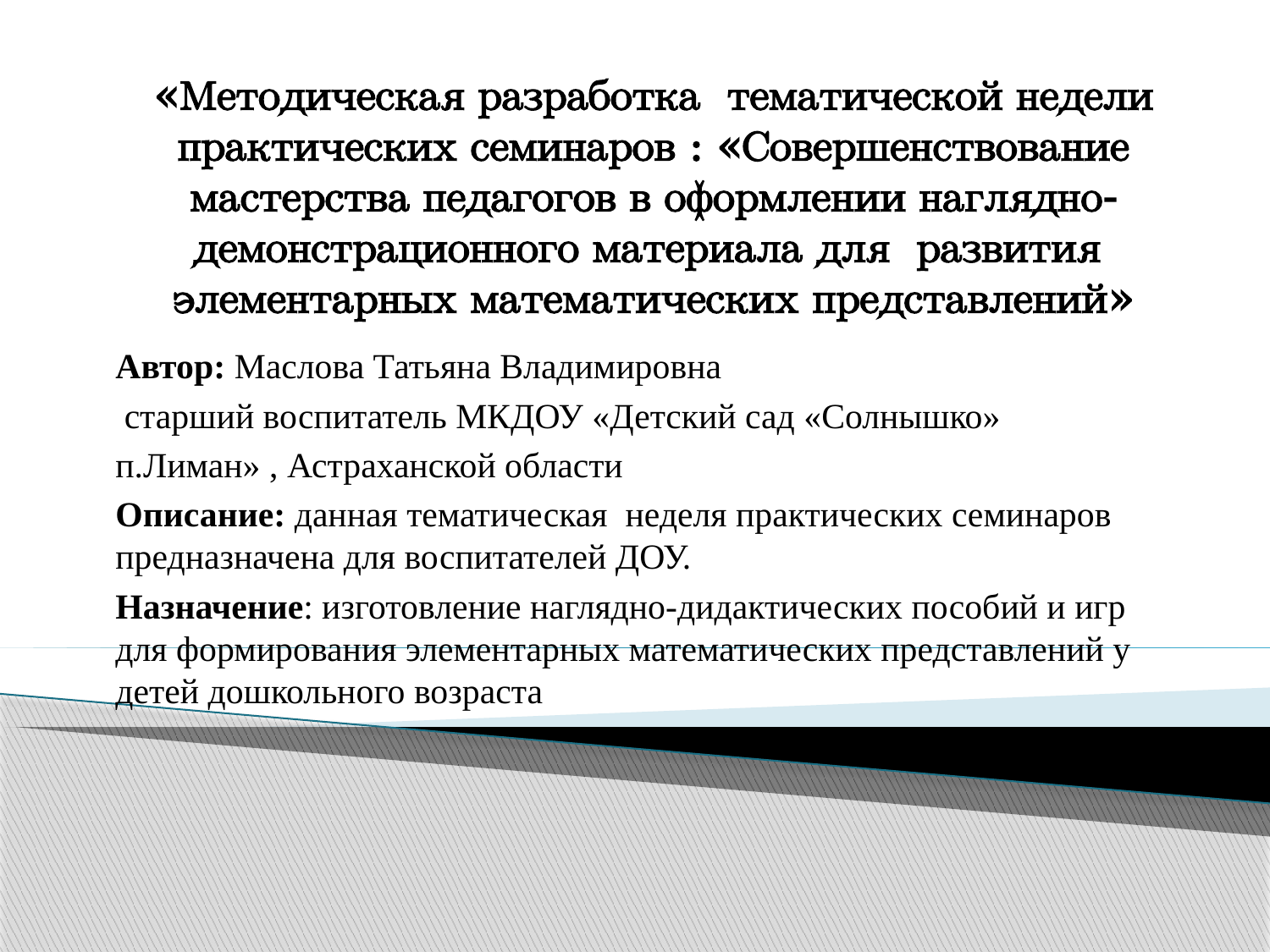

# «Методическая разработка  тематической недели практических семинаров : «Совершенствование мастерства педагогов в оформлении наглядно- демонстрационного материала для  развития  элементарных математических представлений»
Автор: Маслова Татьяна Владимировна
 старший воспитатель МКДОУ «Детский сад «Солнышко»
п.Лиман» , Астраханской области
Описание: данная тематическая  неделя практических семинаров предназначена для воспитателей ДОУ.
Назначение: изготовление наглядно-дидактических пособий и игр для формирования элементарных математических представлений у детей дошкольного возраста